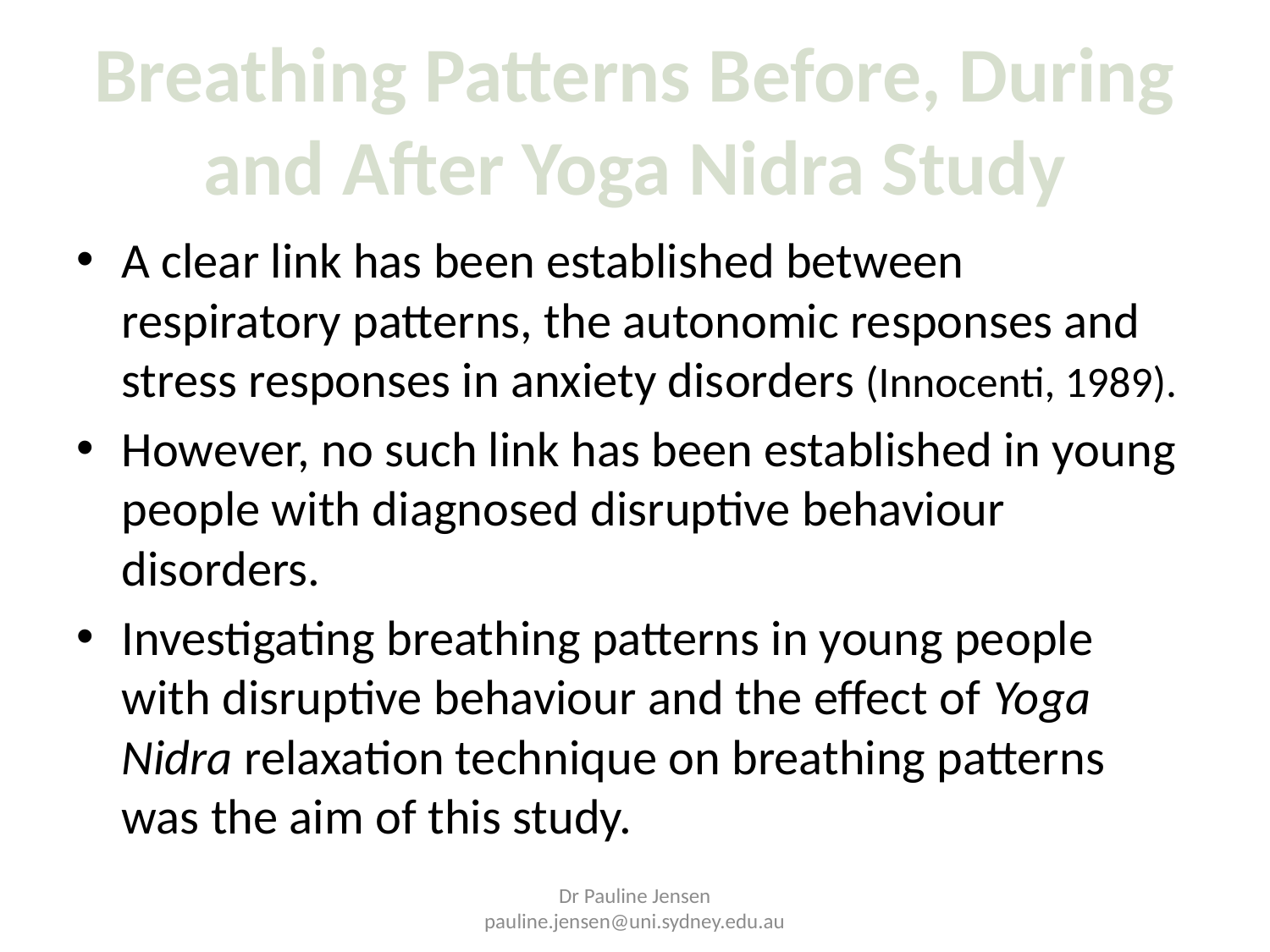

# Breathing Patterns Before, During and After Yoga Nidra Study
A clear link has been established between respiratory patterns, the autonomic responses and stress responses in anxiety disorders (Innocenti, 1989).
However, no such link has been established in young people with diagnosed disruptive behaviour disorders.
Investigating breathing patterns in young people with disruptive behaviour and the effect of Yoga Nidra relaxation technique on breathing patterns was the aim of this study.

Dr Pauline Jensen pauline.jensen@uni.sydney.edu.au